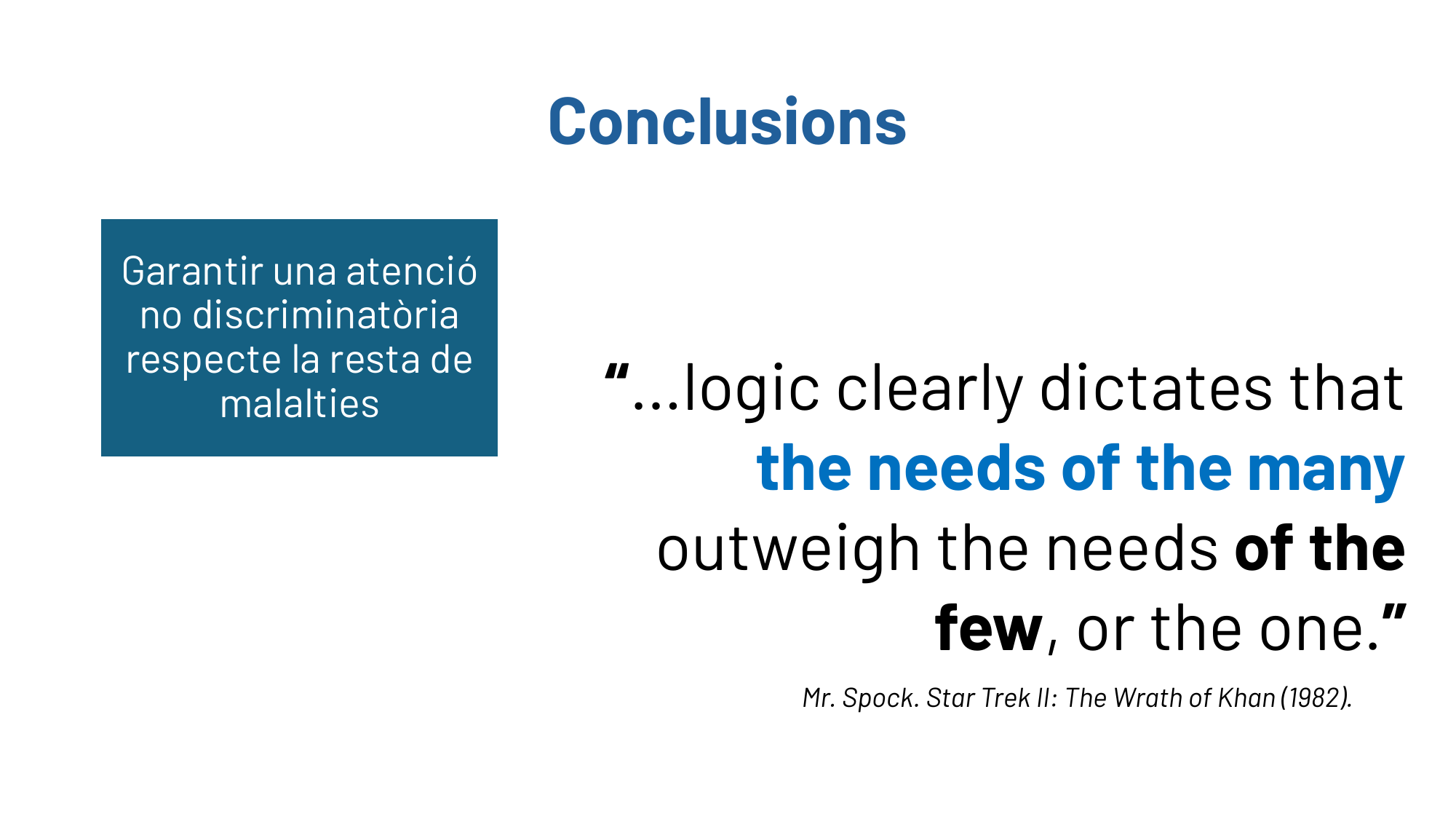

# Conclusions

Garantir una atenció no discriminatòria respecte la resta de malalties
Equitat al territori nacional
Dubtes sobre la plausabilitat real d’algunes accions
“…logic clearly dictates that the needs of the many outweigh the needs of the few, or the one.”
Mr. Spock. Star Trek II: The Wrath of Khan (1982).